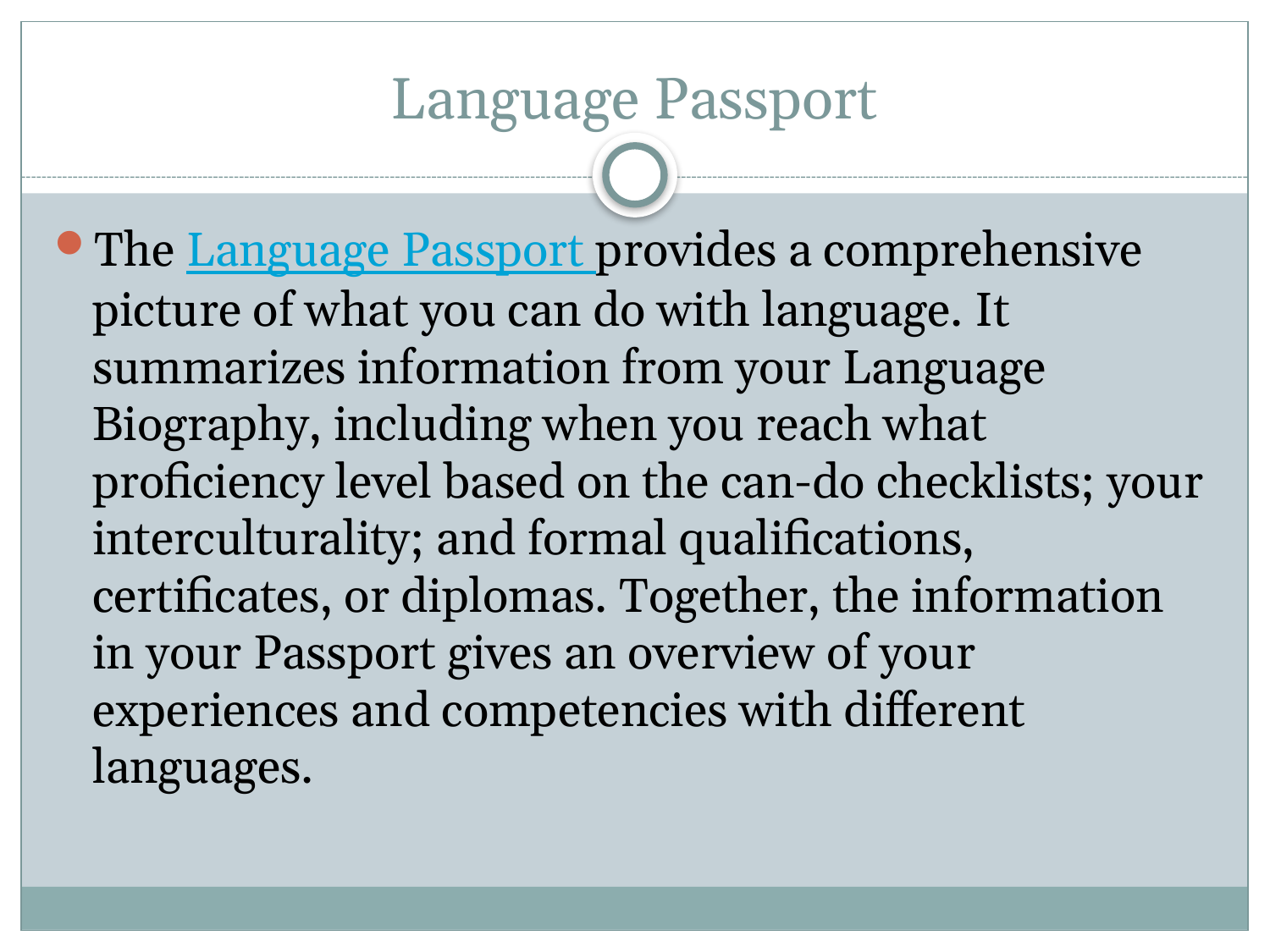

# Language Passport
The Language Passport provides a comprehensive picture of what you can do with language. It summarizes information from your Language Biography, including when you reach what proficiency level based on the can-do checklists; your interculturality; and formal qualifications, certificates, or diplomas. Together, the information in your Passport gives an overview of your experiences and competencies with different languages.